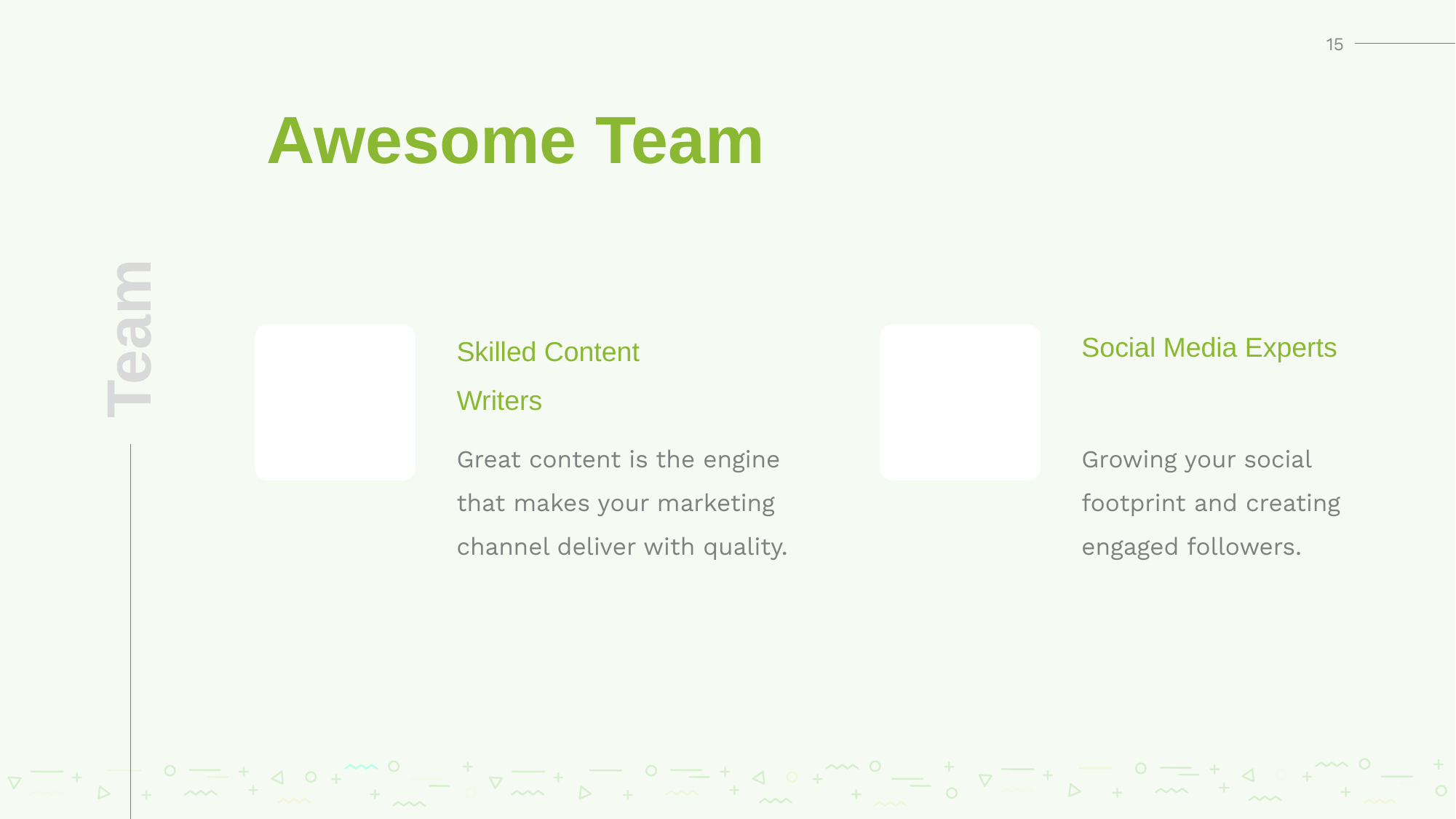

15
# Awesome Team
Team
Social Media Experts
Skilled Content Writers

Great content is the engine that makes your marketing channel deliver with quality.
Growing your social footprint and creating engaged followers.